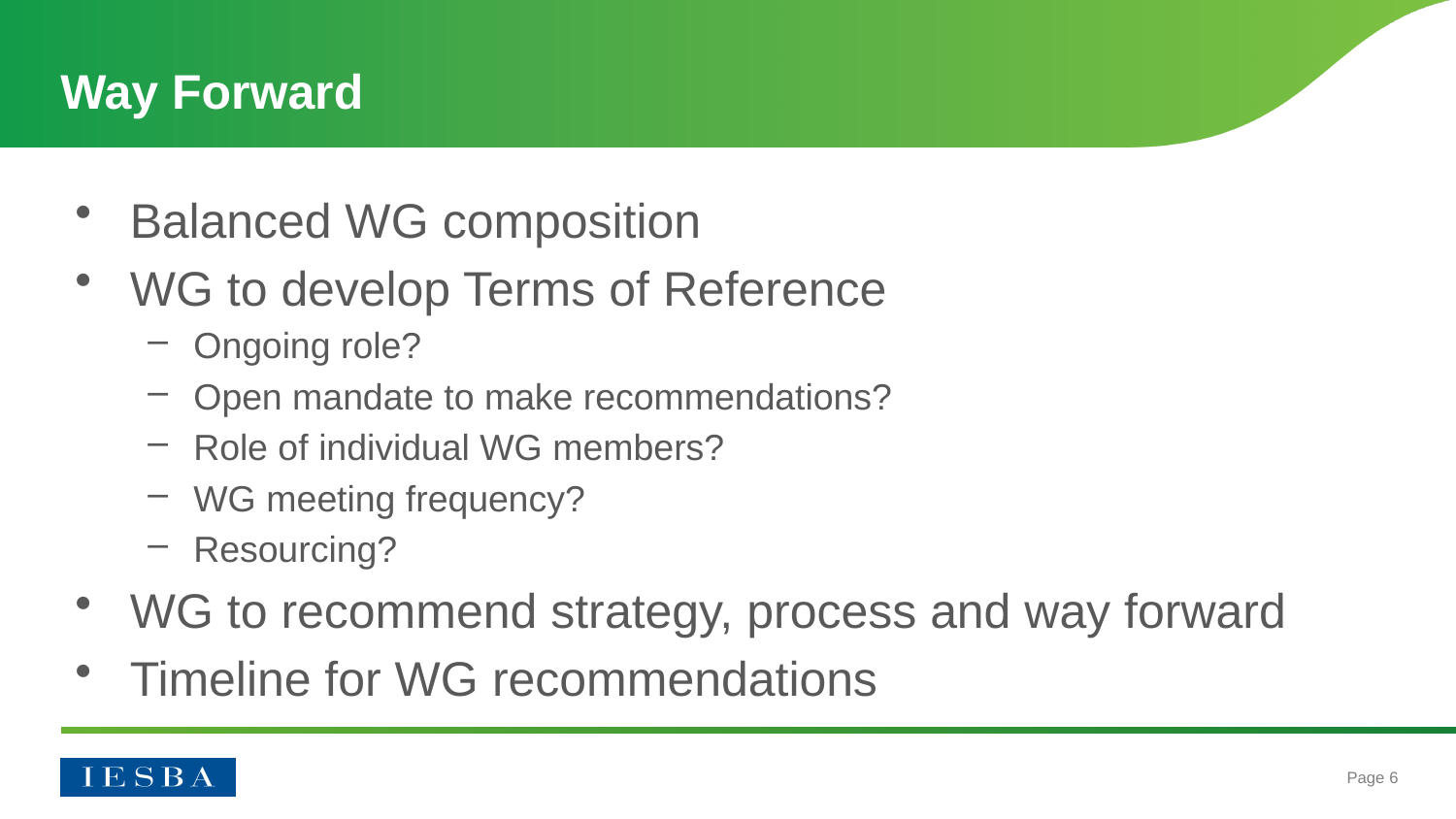

# Way Forward
Balanced WG composition
WG to develop Terms of Reference
Ongoing role?
Open mandate to make recommendations?
Role of individual WG members?
WG meeting frequency?
Resourcing?
WG to recommend strategy, process and way forward
Timeline for WG recommendations